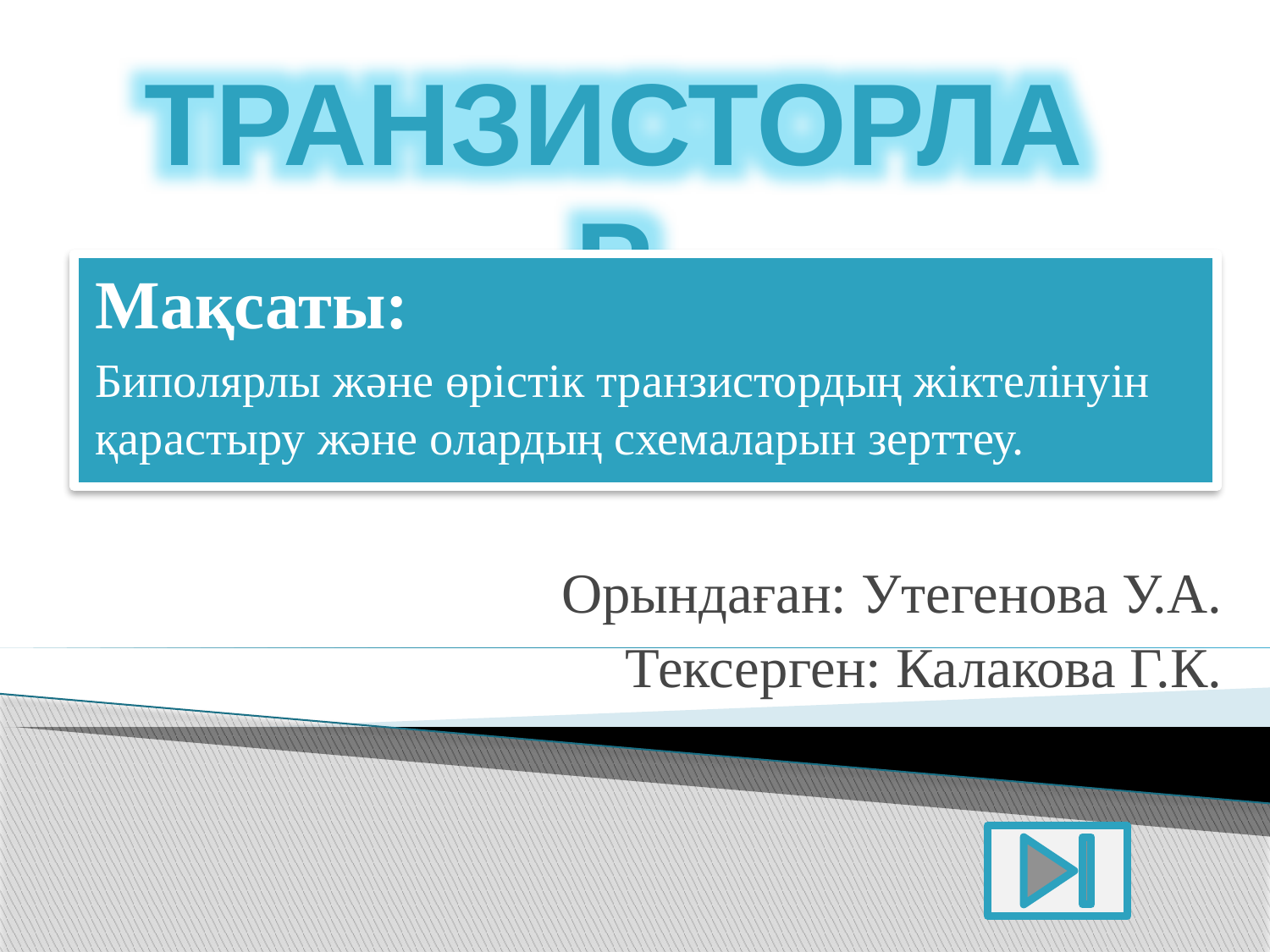

Транзисторлар
#
Мақсаты:
Биполярлы және өрістік транзистордың жіктелінуін қарастыру және олардың схемаларын зерттеу.
Орындаған: Утегенова У.А.
Тексерген: Калакова Г.К.